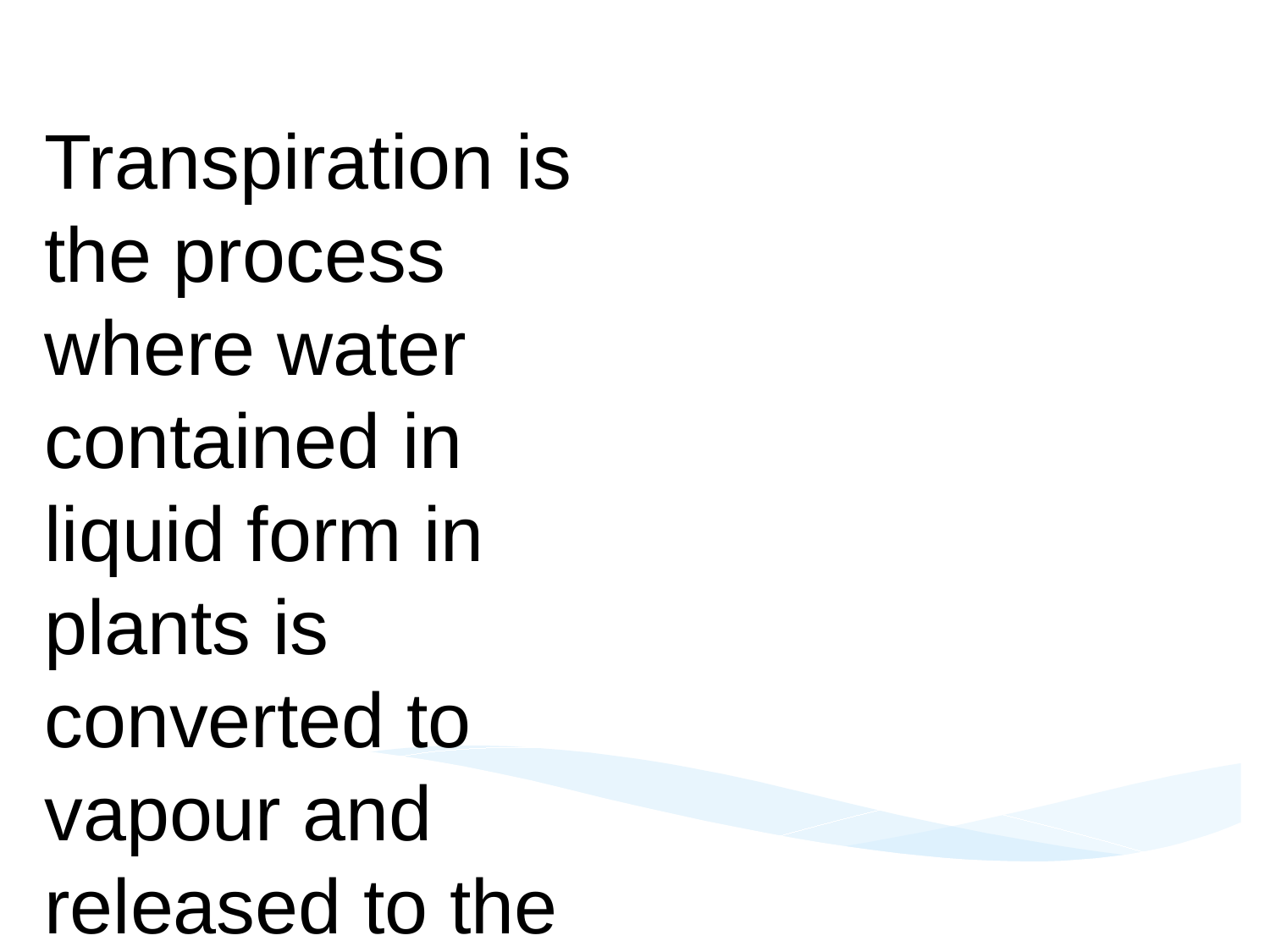

Transpiration is the process where water contained in liquid form in plants is converted to vapour and released to the atmosphere